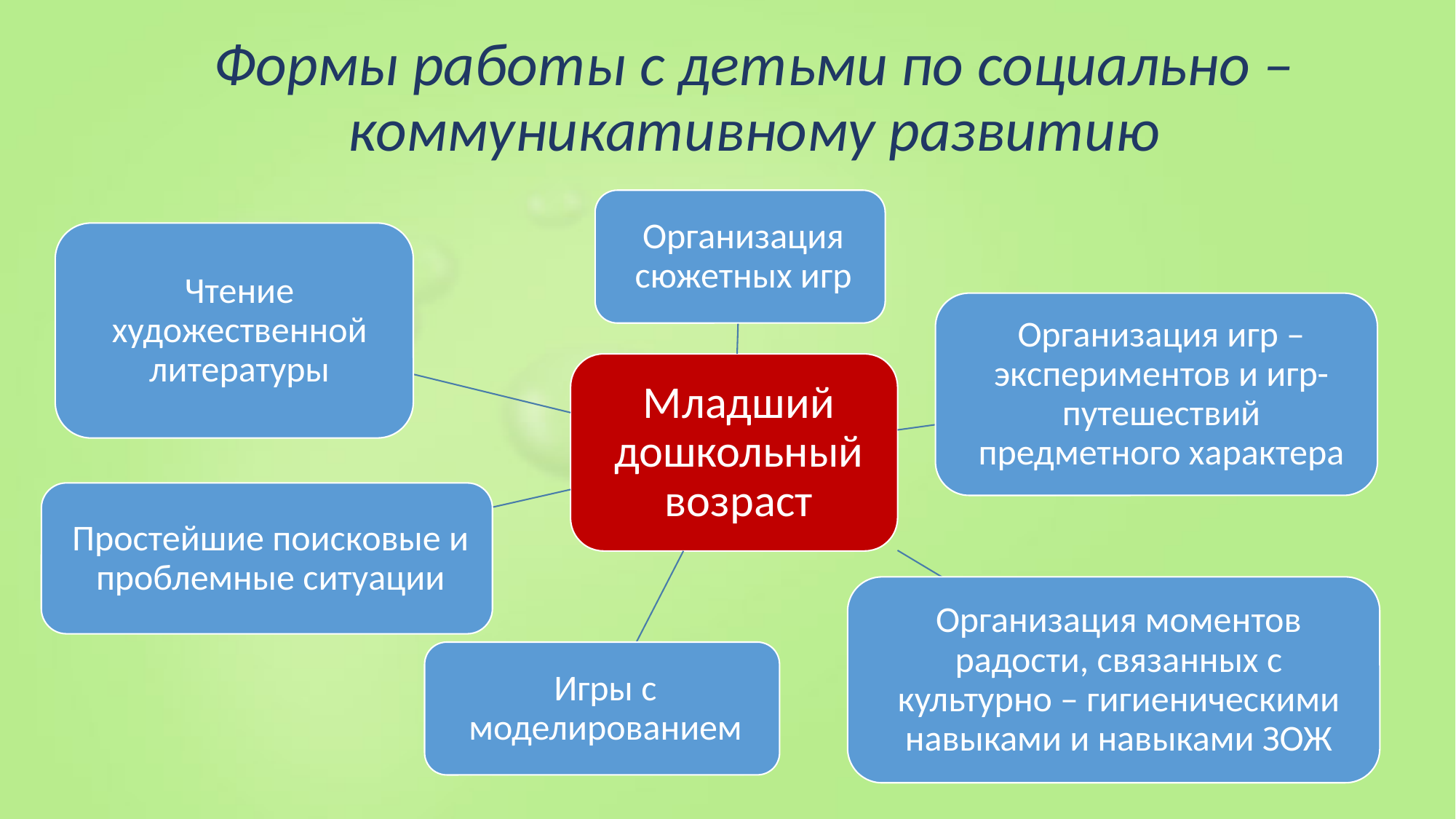

# Формы работы с детьми по социально – коммуникативному развитию
Младший дошкольный возраст
Организация сюжетных игр
Игры с моделированием
Организация игр – экспериментов и игр- путешествий предметного характера
Организация моментов радости, связанных с культурно – гигиеническими навыками и навыками ЗОЖ
Простейшие поисковые и проблемные ситуации
Чтение художественной литературы